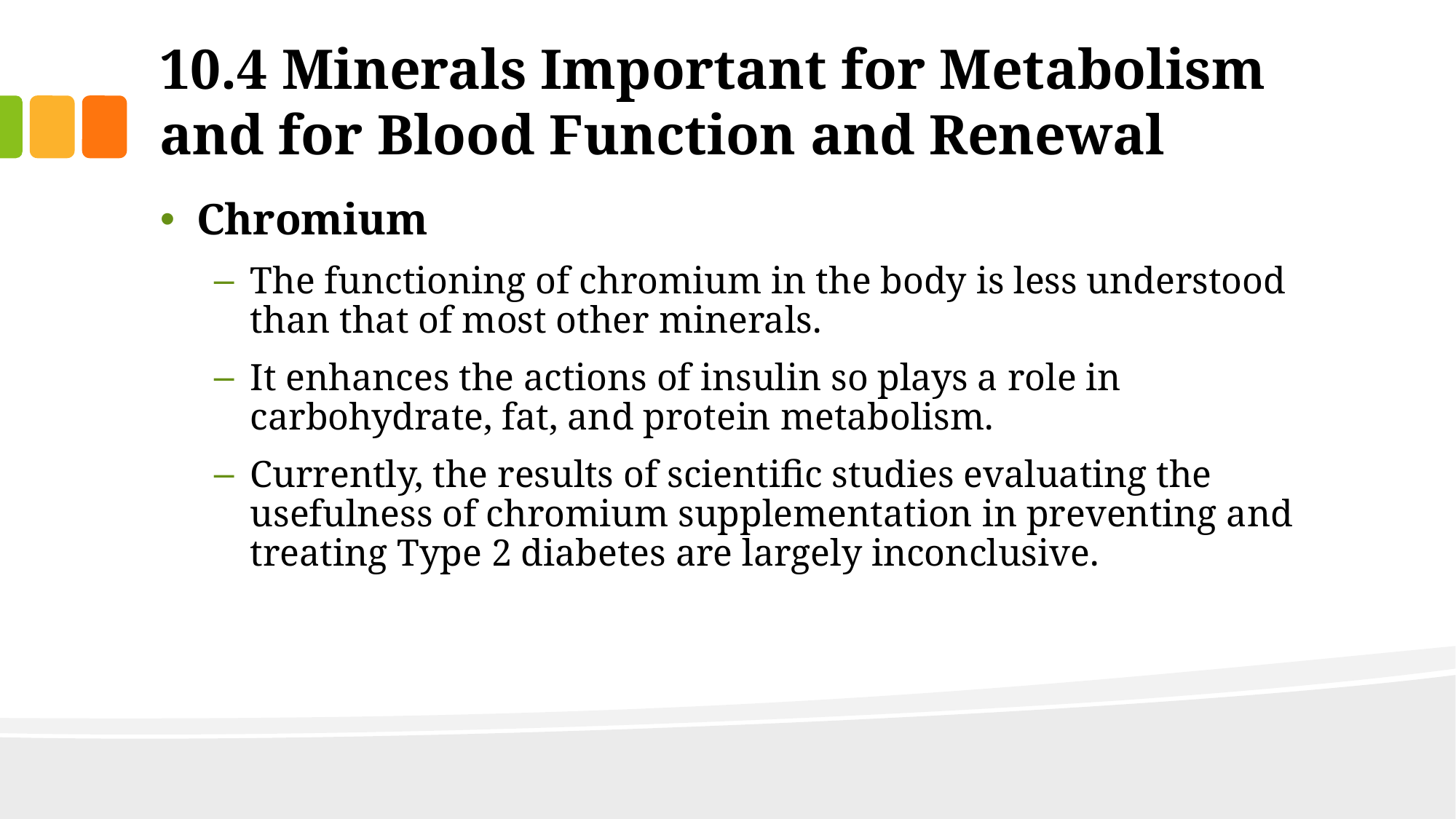

# 10.4 Minerals Important for Metabolism and for Blood Function and Renewal
Chromium
The functioning of chromium in the body is less understood than that of most other minerals.
It enhances the actions of insulin so plays a role in carbohydrate, fat, and protein metabolism.
Currently, the results of scientific studies evaluating the usefulness of chromium supplementation in preventing and treating Type 2 diabetes are largely inconclusive.